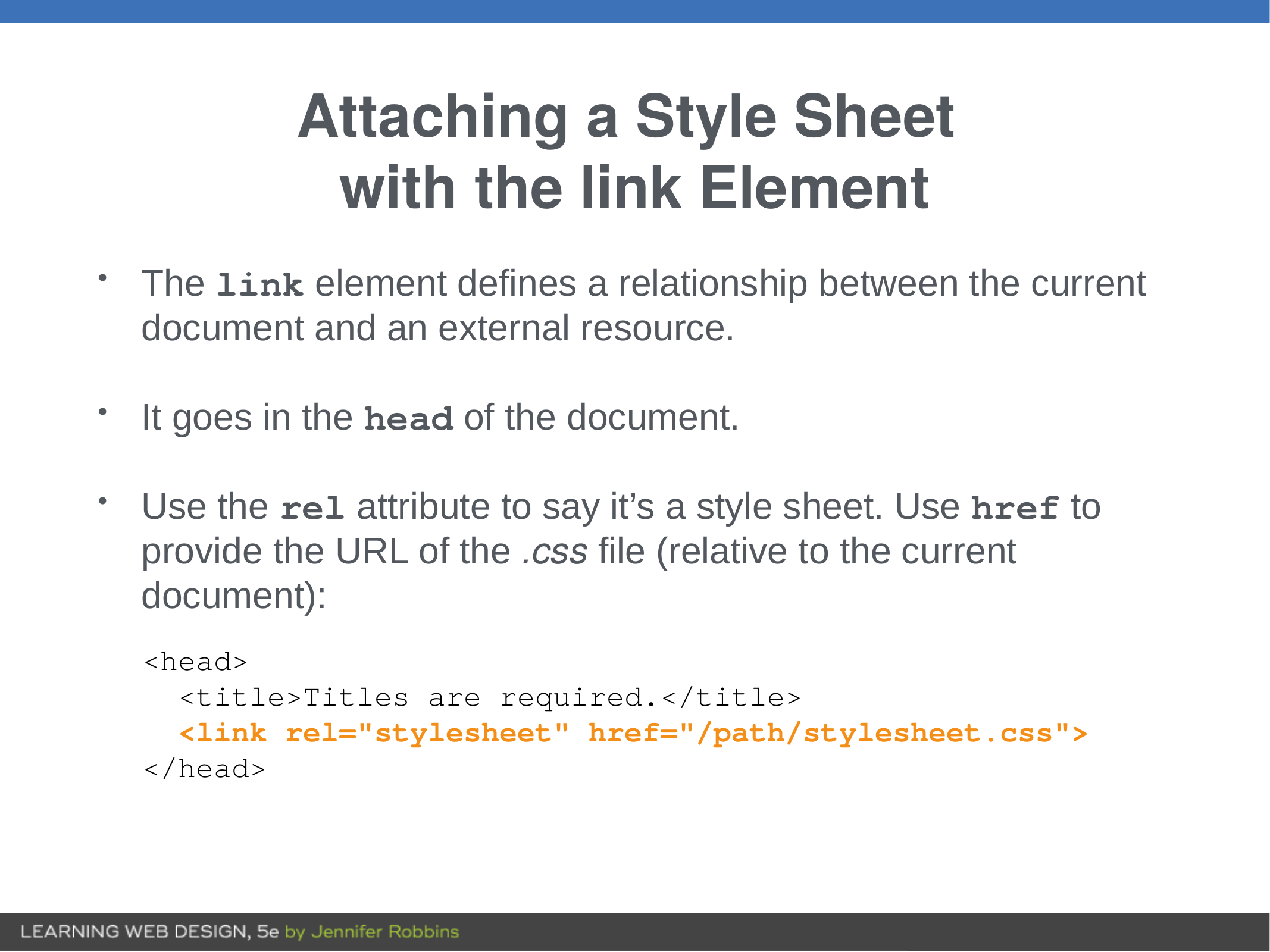

# Attaching a Style Sheet with the link Element
The link element defines a relationship between the current document and an external resource.
It goes in the head of the document.
Use the rel attribute to say it’s a style sheet. Use href to provide the URL of the .css file (relative to the current document):
<head>
  <title>Titles are required.</title>
  <link rel="stylesheet" href="/path/stylesheet.css">
</head>